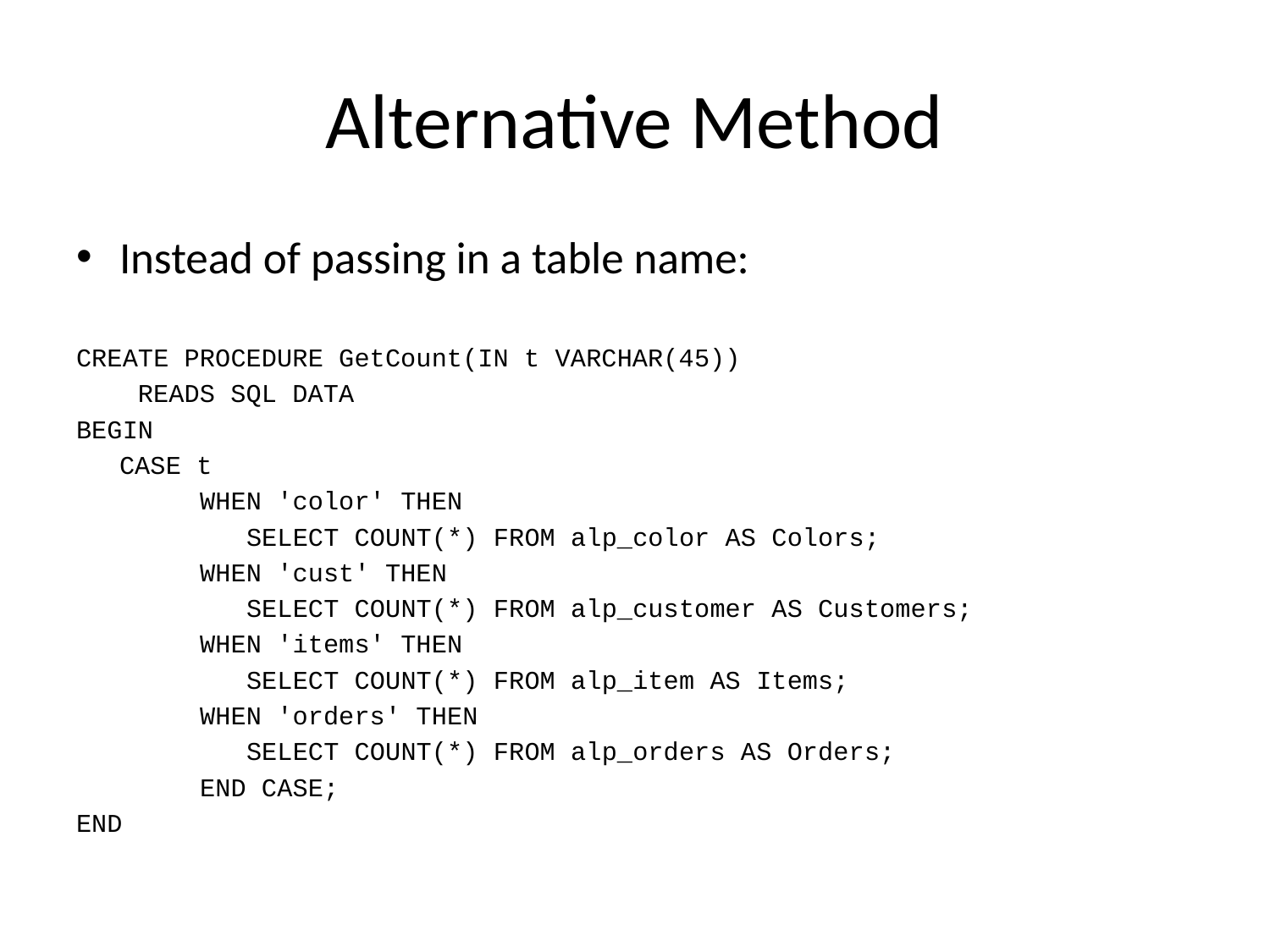

# Alternative Method
Instead of passing in a table name:
CREATE PROCEDURE GetCount(IN t VARCHAR(45))
    READS SQL DATA
BEGIN
	CASE t
        WHEN 'color' THEN
			SELECT COUNT(*) FROM alp_color AS Colors;
        WHEN 'cust' THEN
        	SELECT COUNT(*) FROM alp_customer AS Customers;
        WHEN 'items' THEN
        	SELECT COUNT(*) FROM alp_item AS Items;
        WHEN 'orders' THEN
        	SELECT COUNT(*) FROM alp_orders AS Orders;
        END CASE;
END